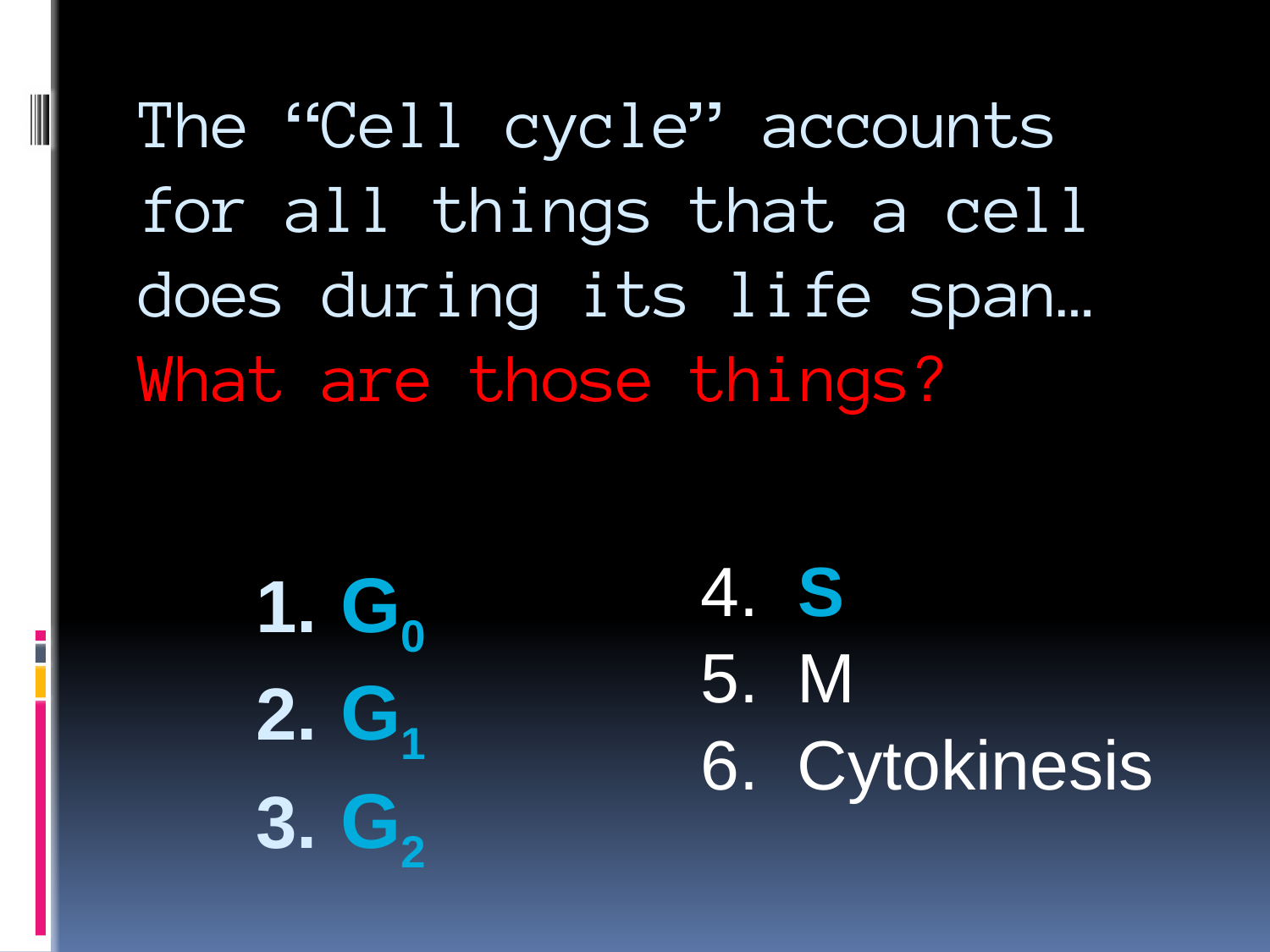

# The “Cell cycle” accounts for all things that a cell does during its life span… What are those things?
G0
G1
G2

4.  S
5.  M
6.  Cytokinesis